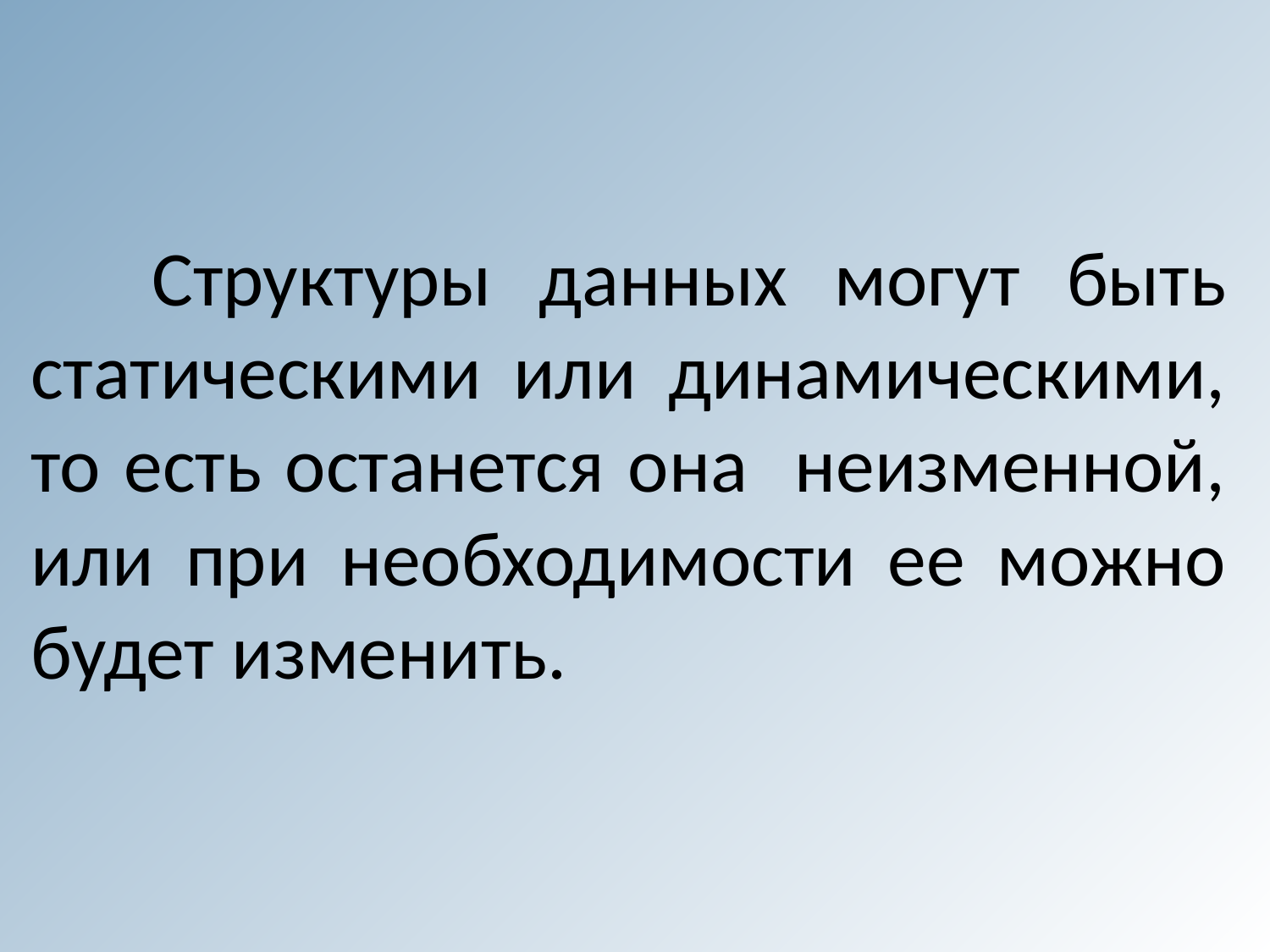

Структуры данных могут быть статическими или динамическими, то есть останется она  неизменной, или при необходимости ее можно будет изменить.